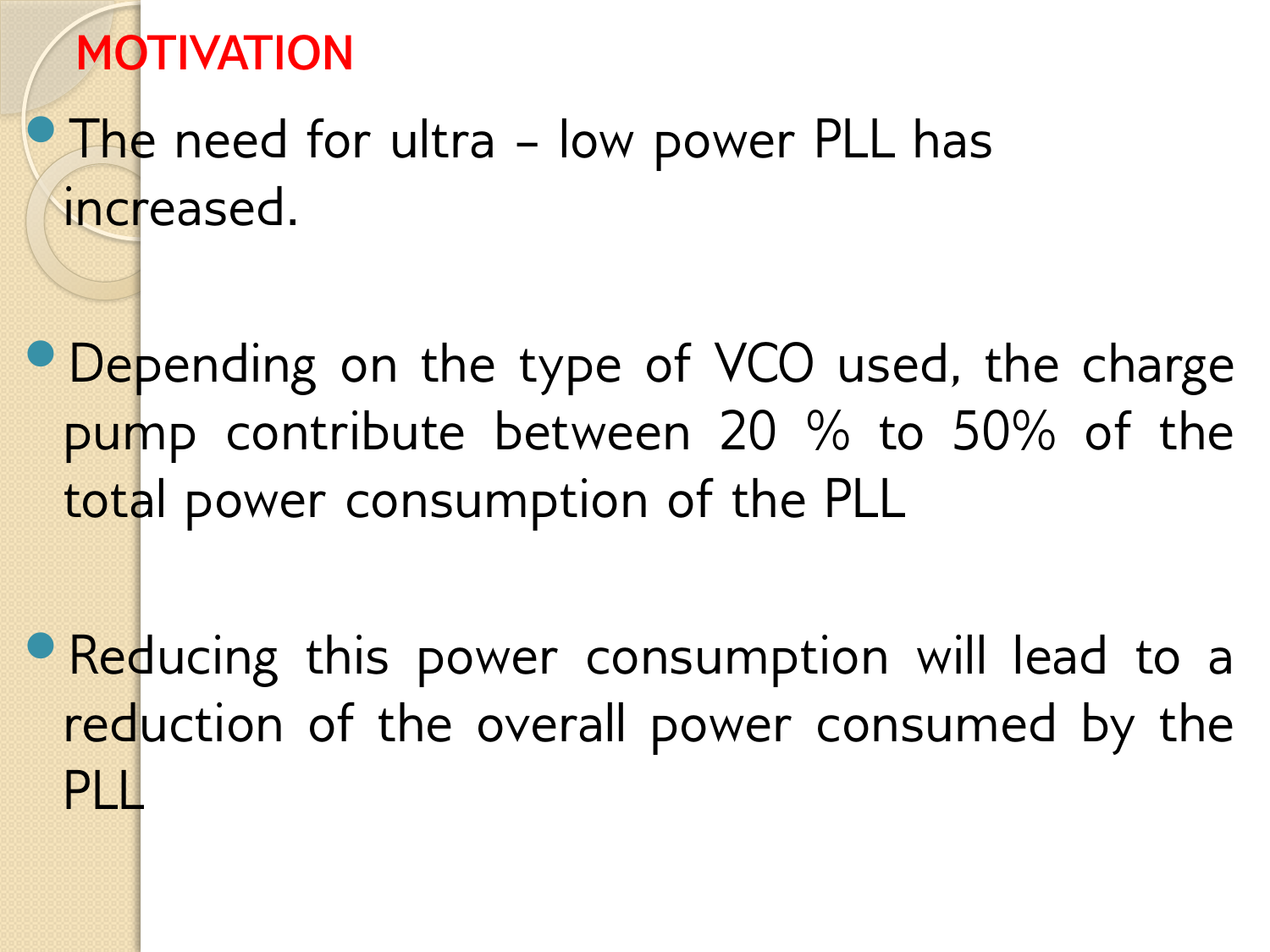

# MOTIVATION
The need for ultra – low power PLL has increased.

Depending on the type of VCO used, the charge pump contribute between 20 % to 50% of the total power consumption of the PLL

Reducing this power consumption will lead to a reduction of the overall power consumed by the PLL